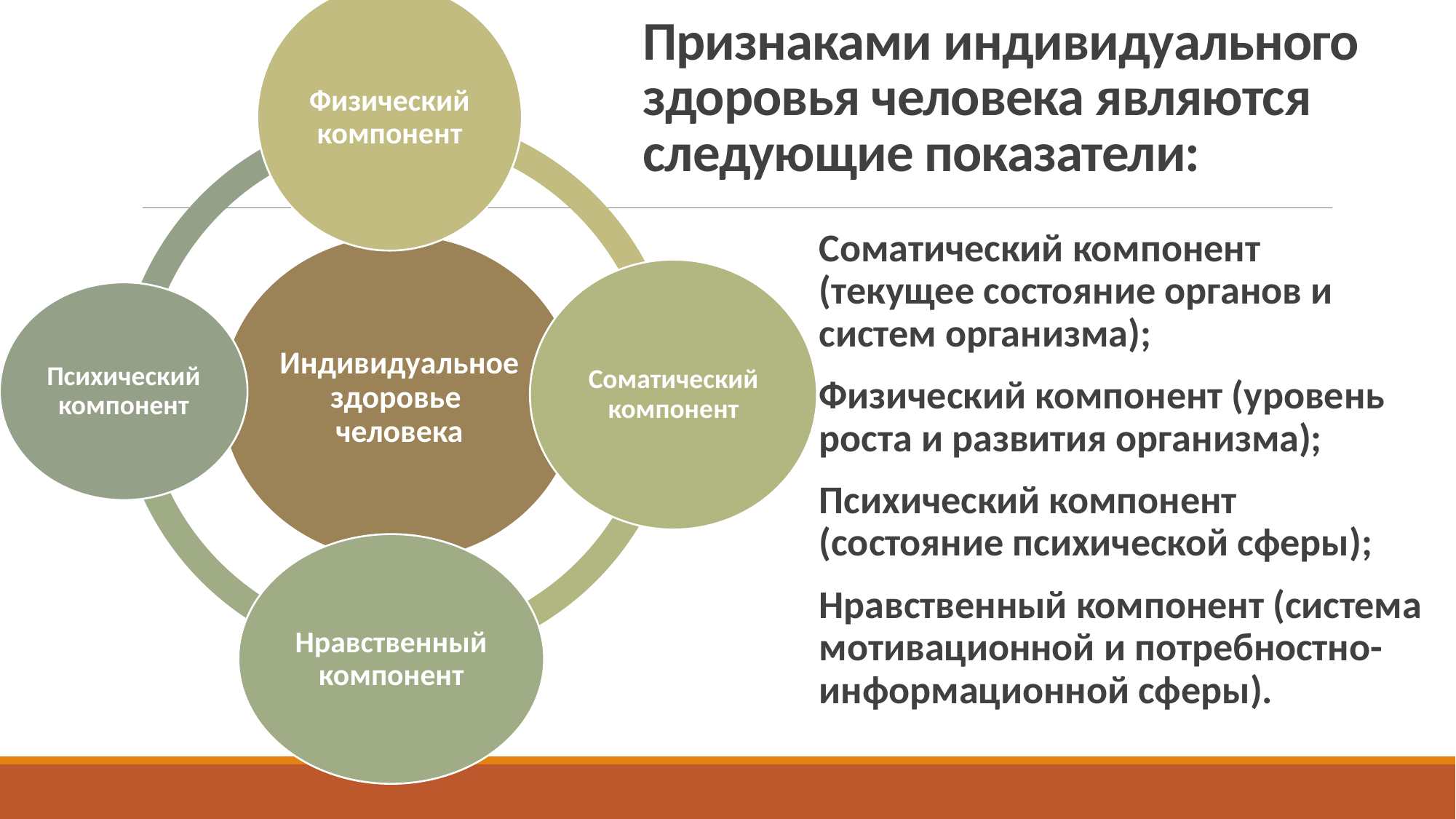

Индивидуальное здоровье  человека
Физический компонент
Соматический компонент
Нравственный компонент
Психический компонент
# Признаками индивидуального здоровья человека являются следующие показатели:
Соматический компонент (текущее состояние органов и систем организма);
Физический компонент (уровень роста и развития организма);
Психический компонент (состояние психической сферы);
Нравственный компонент (система мотивационной и потребностно-информационной сферы).